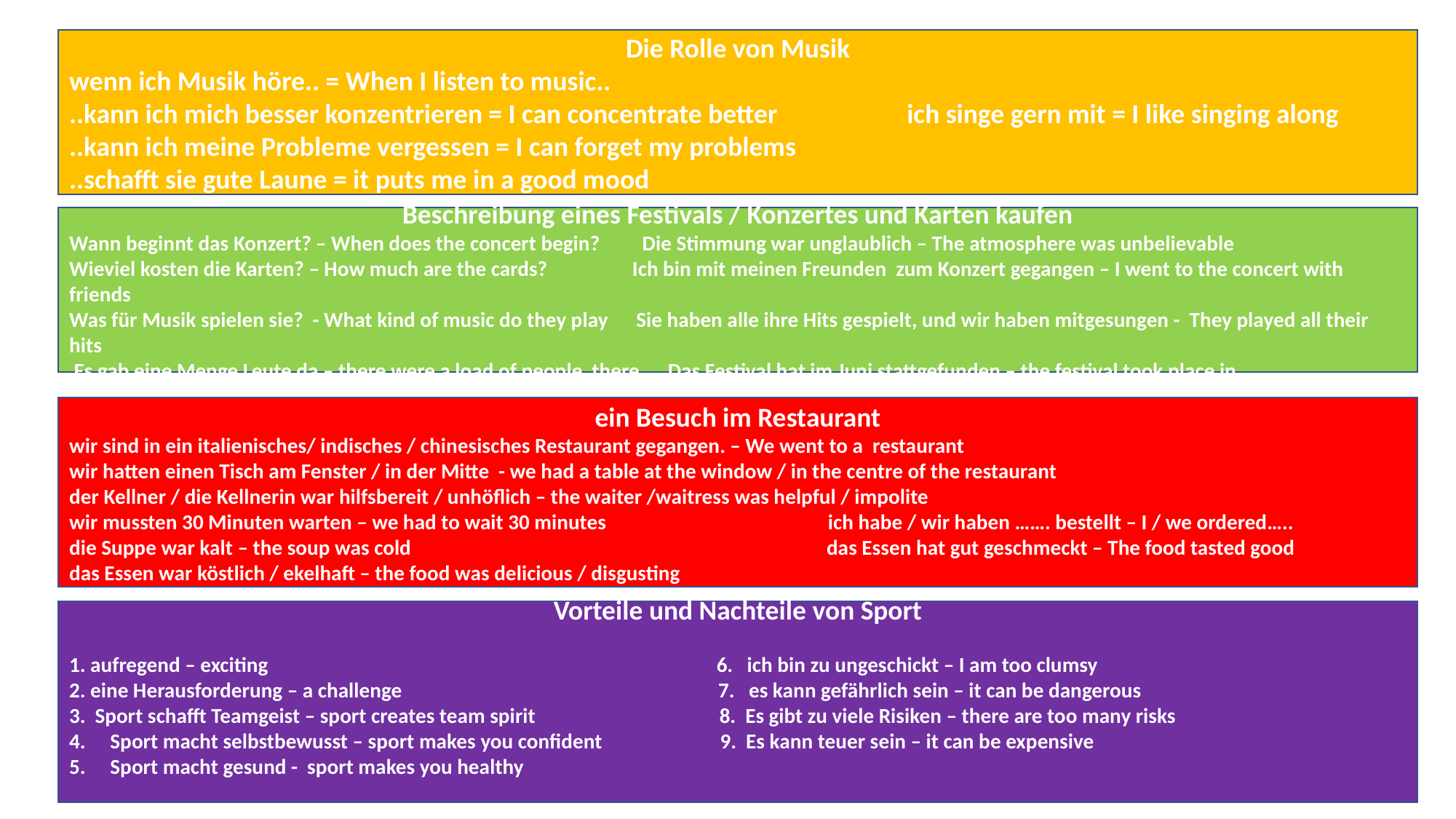

Die Rolle von Musik
wenn ich Musik höre.. = When I listen to music..
..kann ich mich besser konzentrieren = I can concentrate better                     ich singe gern mit = I like singing along
..kann ich meine Probleme vergessen = I can forget my problems
..schafft sie gute Laune = it puts me in a good mood
Beschreibung eines Festivals / Konzertes und Karten kaufen
Wann beginnt das Konzert? – When does the concert begin?         Die Stimmung war unglaublich – The atmosphere was unbelievable
Wieviel kosten die Karten? – How much are the cards?                  Ich bin mit meinen Freunden  zum Konzert gegangen – I went to the concert with friends
Was für Musik spielen sie?  - What kind of music do they play      Sie haben alle ihre Hits gespielt, und wir haben mitgesungen -  They played all their hits
 Es gab eine Menge Leute da – there were a load of people  there      Das Festival hat im Juni stattgefunden – the festival took place in
ein Besuch im Restaurant
wir sind in ein italienisches/ indisches / chinesisches Restaurant gegangen. – We went to a  restaurant
wir hatten einen Tisch am Fenster / in der Mitte  - we had a table at the window / in the centre of the restaurant
der Kellner / die Kellnerin war hilfsbereit / unhöflich – the waiter /waitress was helpful / impolite
wir mussten 30 Minuten warten – we had to wait 30 minutes                                               ich habe / wir haben ……. bestellt – I / we ordered…..
die Suppe war kalt – the soup was cold                                                                                        das Essen hat gut geschmeckt – The food tasted good
das Essen war köstlich / ekelhaft – the food was delicious / disgusting
Vorteile und Nachteile von Sport

1. aufregend – exciting                                                                                               6.   ich bin zu ungeschickt – I am too clumsy
2. eine Herausforderung – a challenge                                                                   7.   es kann gefährlich sein – it can be dangerous
3.  Sport schafft Teamgeist – sport creates team spirit                                       8.  Es gibt zu viele Risiken – there are too many risks
Sport macht selbstbewusst – sport makes you confident                         9.  Es kann teuer sein – it can be expensive
Sport macht gesund -  sport makes you healthy